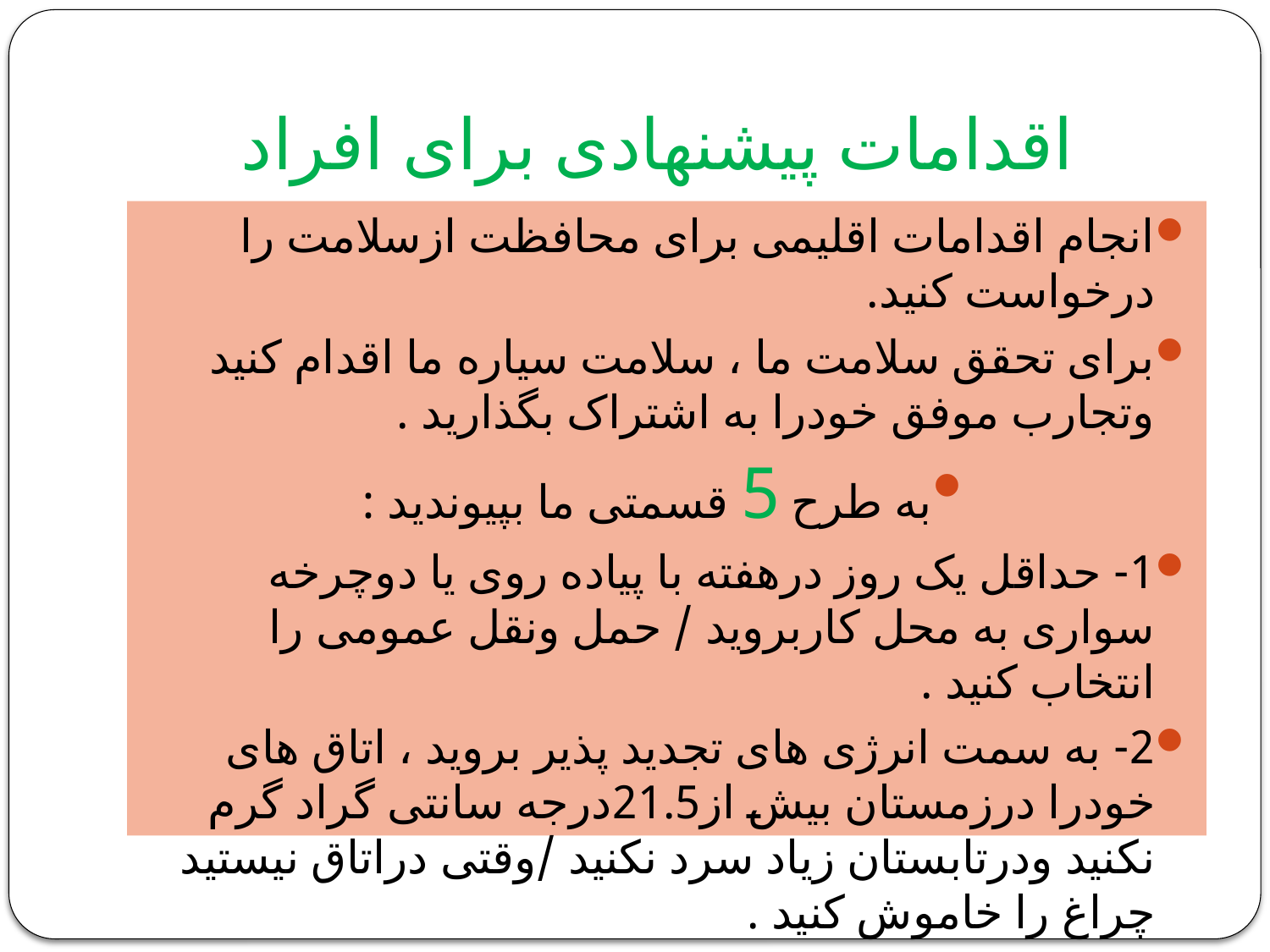

# اقدامات پیشنهادی برای افراد
انجام اقدامات اقلیمی برای محافظت ازسلامت را درخواست کنید.
برای تحقق سلامت ما ، سلامت سیاره ما اقدام کنید وتجارب موفق خودرا به اشتراک بگذارید .
به طرح 5 قسمتی ما بپیوندید :
1- حداقل یک روز درهفته با پیاده روی یا دوچرخه سواری به محل کاربروید / حمل ونقل عمومی را انتخاب کنید .
2- به سمت انرژی های تجدید پذیر بروید ، اتاق های خودرا درزمستان بیش از21.5درجه سانتی گراد گرم نکنید ودرتابستان زیاد سرد نکنید /وقتی دراتاق نیستید چراغ را خاموش کنید .